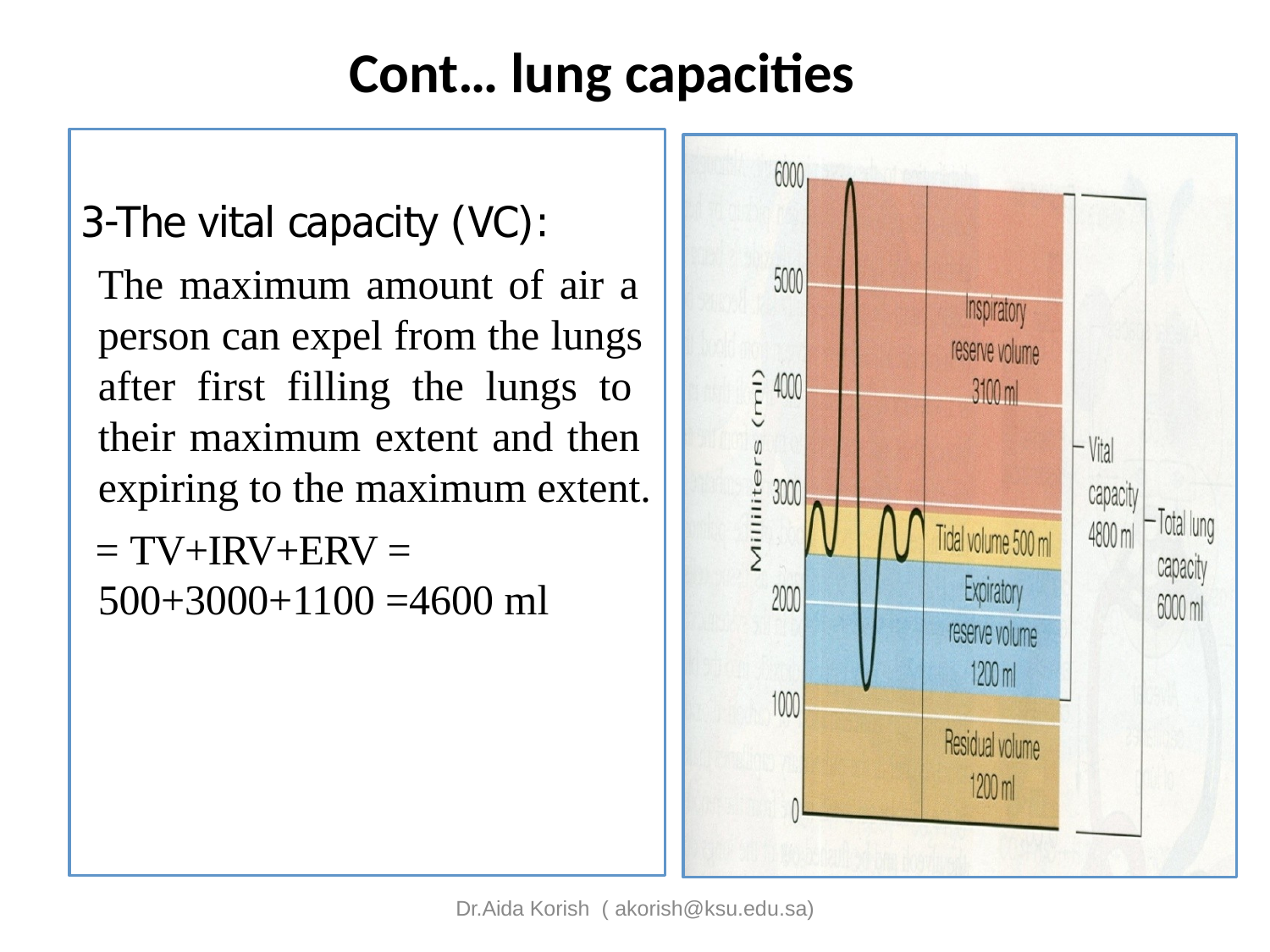

# Cont… lung capacities

3-The vital capacity (VC):
The maximum amount of air a  person can expel from the lungs  after first filling the lungs to  their maximum extent and then  expiring to the maximum extent.
= TV+IRV+ERV =  500+3000+1100 =4600 ml
Dr.Aida Korish  ( akorish@ksu.edu.sa)